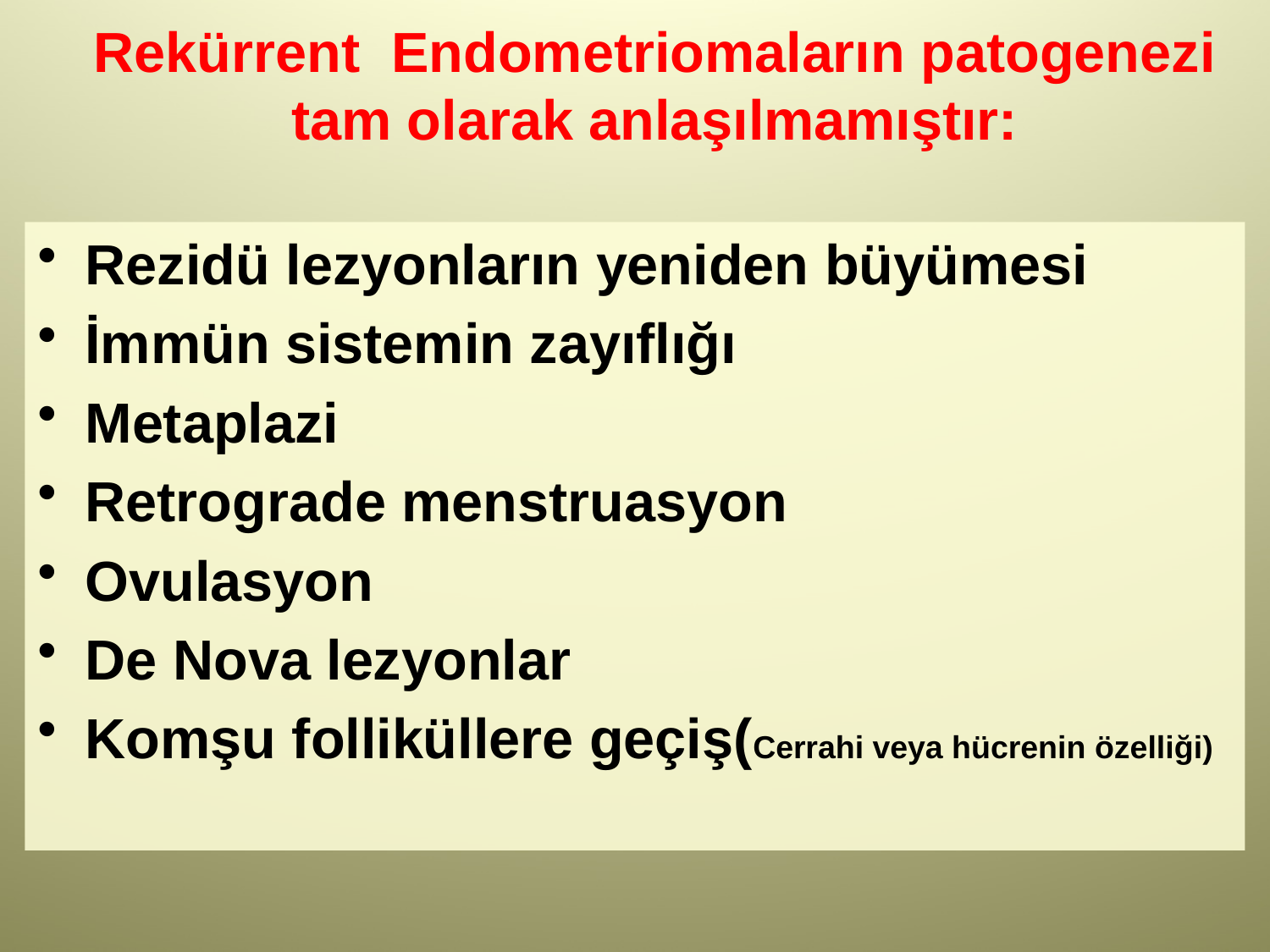

# Rekürrent  Endometriomaların patogenezi tam olarak anlaşılmamıştır:
Rezidü lezyonların yeniden büyümesi
İmmün sistemin zayıflığı
Metaplazi
Retrograde menstruasyon
Ovulasyon
De Nova lezyonlar
Komşu folliküllere geçiş(Cerrahi veya hücrenin özelliği)